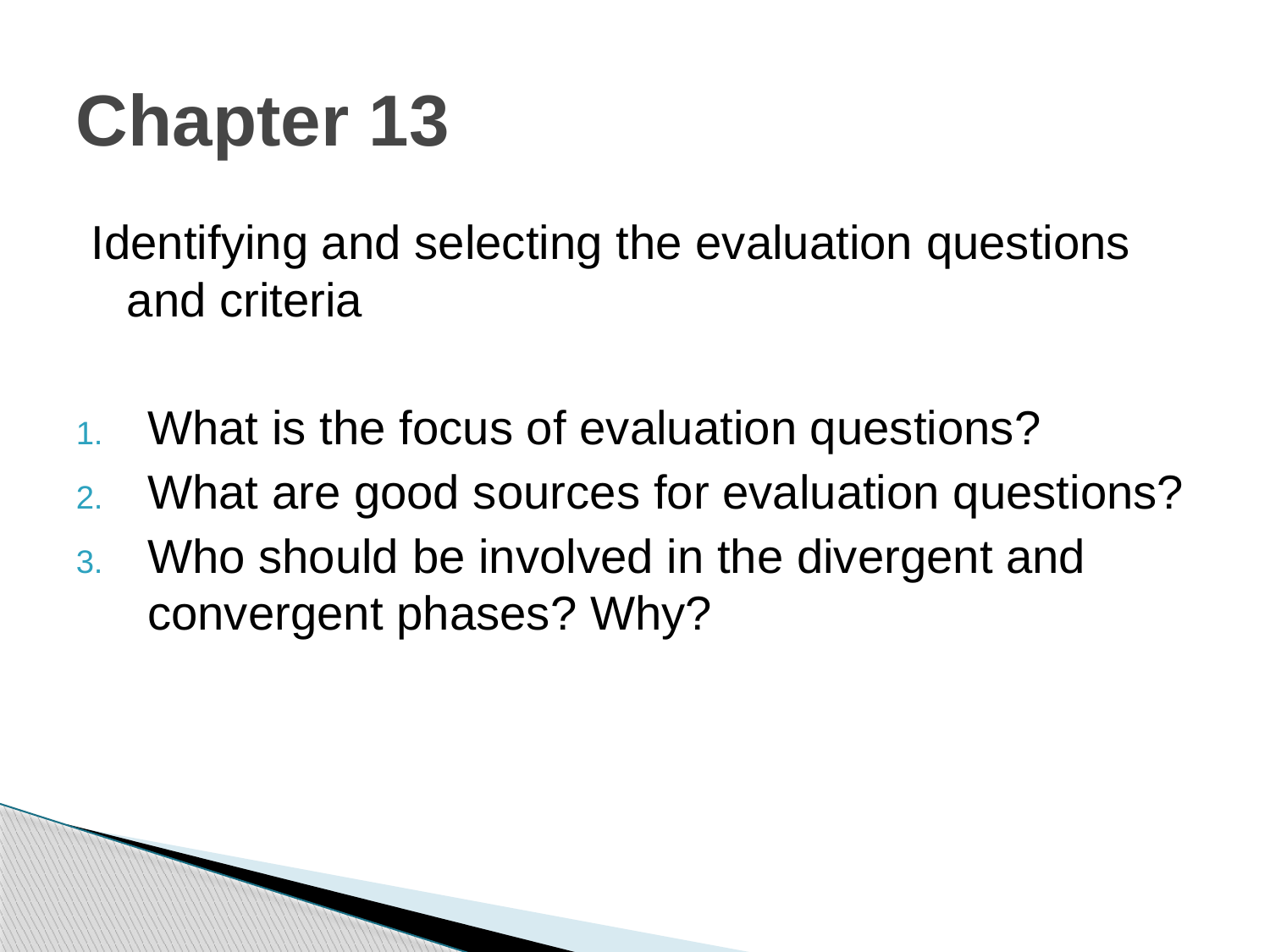

# Chapter 13
Identifying and selecting the evaluation questions and criteria

What is the focus of evaluation questions?
What are good sources for evaluation questions?
Who should be involved in the divergent and convergent phases? Why?